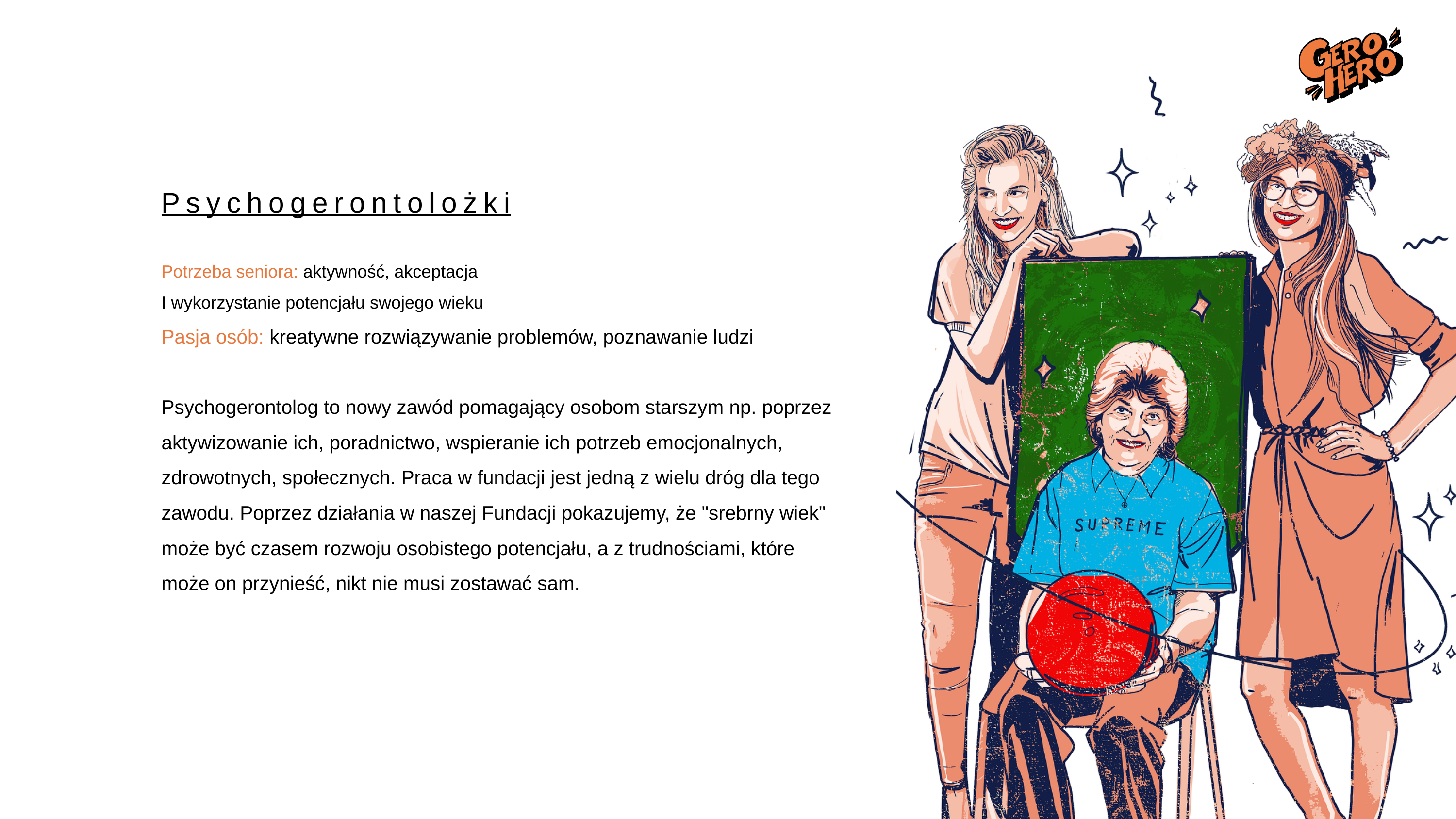

psychogerontolożki

Psychogerontolożki

Potrzeba seniora: aktywność, akceptacja
I wykorzystanie potencjału swojego wieku
Pasja osób: kreatywne rozwiązywanie problemów, poznawanie ludzi

Psychogerontolog to nowy zawód pomagający osobom starszym np. poprzez aktywizowanie ich, poradnictwo, wspieranie ich potrzeb emocjonalnych, zdrowotnych, społecznych. Praca w fundacji jest jedną z wielu dróg dla tego zawodu. Poprzez działania w naszej Fundacji pokazujemy, że "srebrny wiek" może być czasem rozwoju osobistego potencjału, a z trudnościami, które może on przynieść, nikt nie musi zostawać sam.